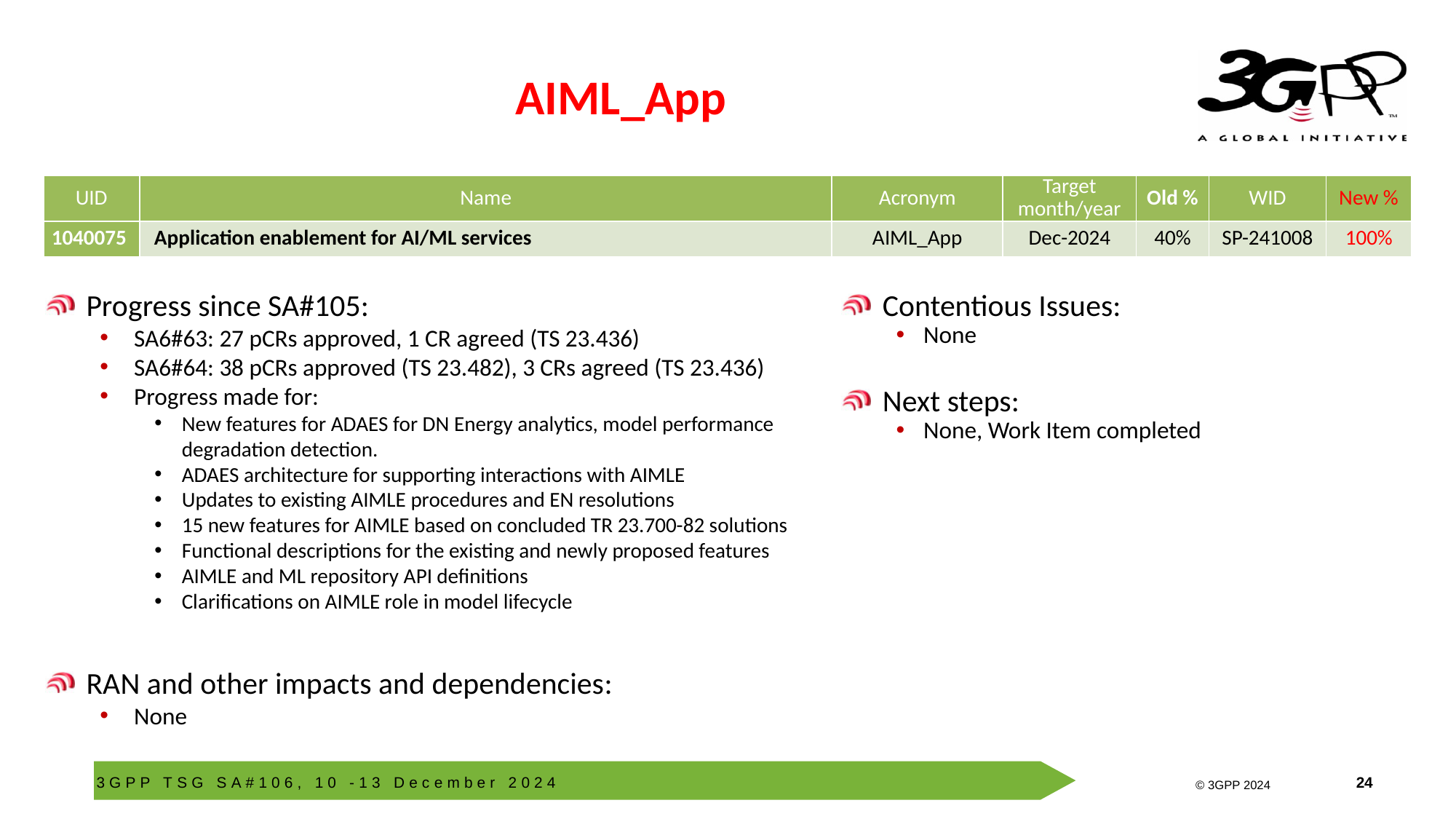

# AIML_App
| UID | Name | Acronym | Target month/year | Old % | WID | New % |
| --- | --- | --- | --- | --- | --- | --- |
| 1040075 | Application enablement for AI/ML services | AIML\_App | Dec-2024 | 40% | SP-241008 | 100% |
Progress since SA#105:
SA6#63: 27 pCRs approved, 1 CR agreed (TS 23.436)
SA6#64: 38 pCRs approved (TS 23.482), 3 CRs agreed (TS 23.436)
Progress made for:
New features for ADAES for DN Energy analytics, model performance degradation detection.
ADAES architecture for supporting interactions with AIMLE
Updates to existing AIMLE procedures and EN resolutions
15 new features for AIMLE based on concluded TR 23.700-82 solutions
Functional descriptions for the existing and newly proposed features
AIMLE and ML repository API definitions
Clarifications on AIMLE role in model lifecycle

RAN and other impacts and dependencies:
None
Contentious Issues:
None

Next steps:
None, Work Item completed